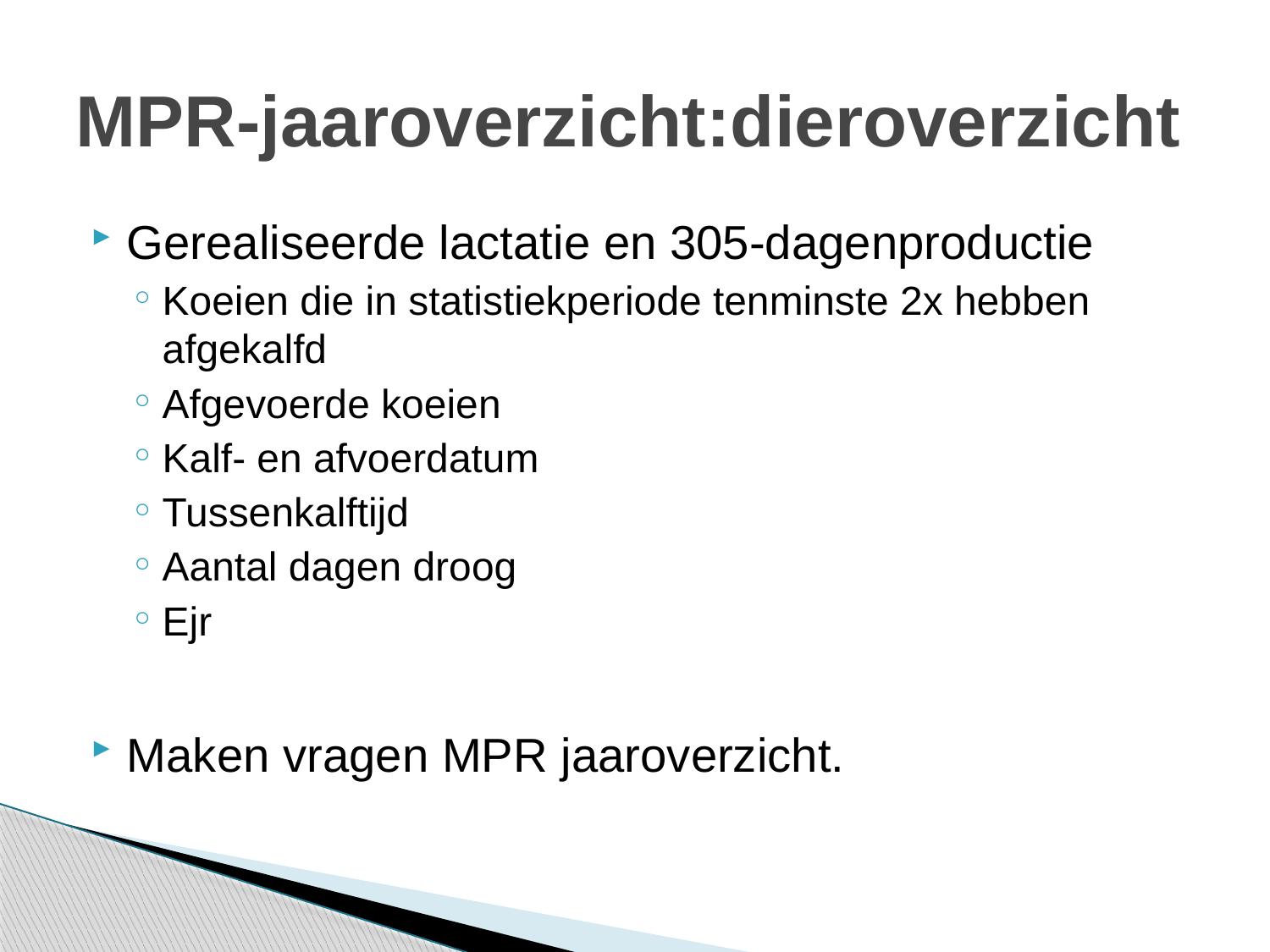

# MPR-jaaroverzicht:dieroverzicht
Gerealiseerde lactatie en 305-dagenproductie
Koeien die in statistiekperiode tenminste 2x hebben afgekalfd
Afgevoerde koeien
Kalf- en afvoerdatum
Tussenkalftijd
Aantal dagen droog
Ejr

Maken vragen MPR jaaroverzicht.